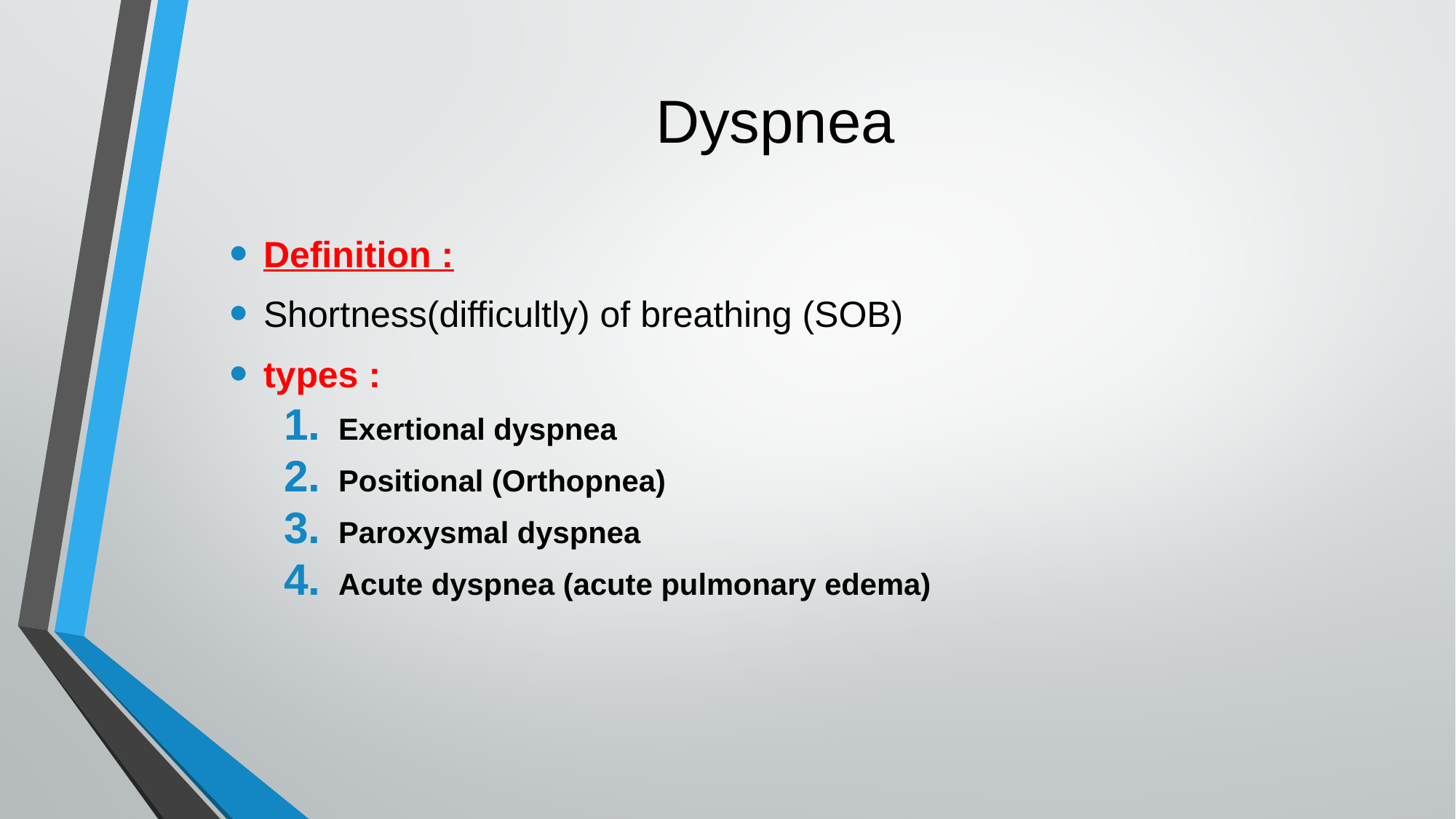

# Dyspnea
Definition :
Shortness(difficultly) of breathing (SOB)
types :
Exertional dyspnea
Positional (Orthopnea)
Paroxysmal dyspnea
Acute dyspnea (acute pulmonary edema)